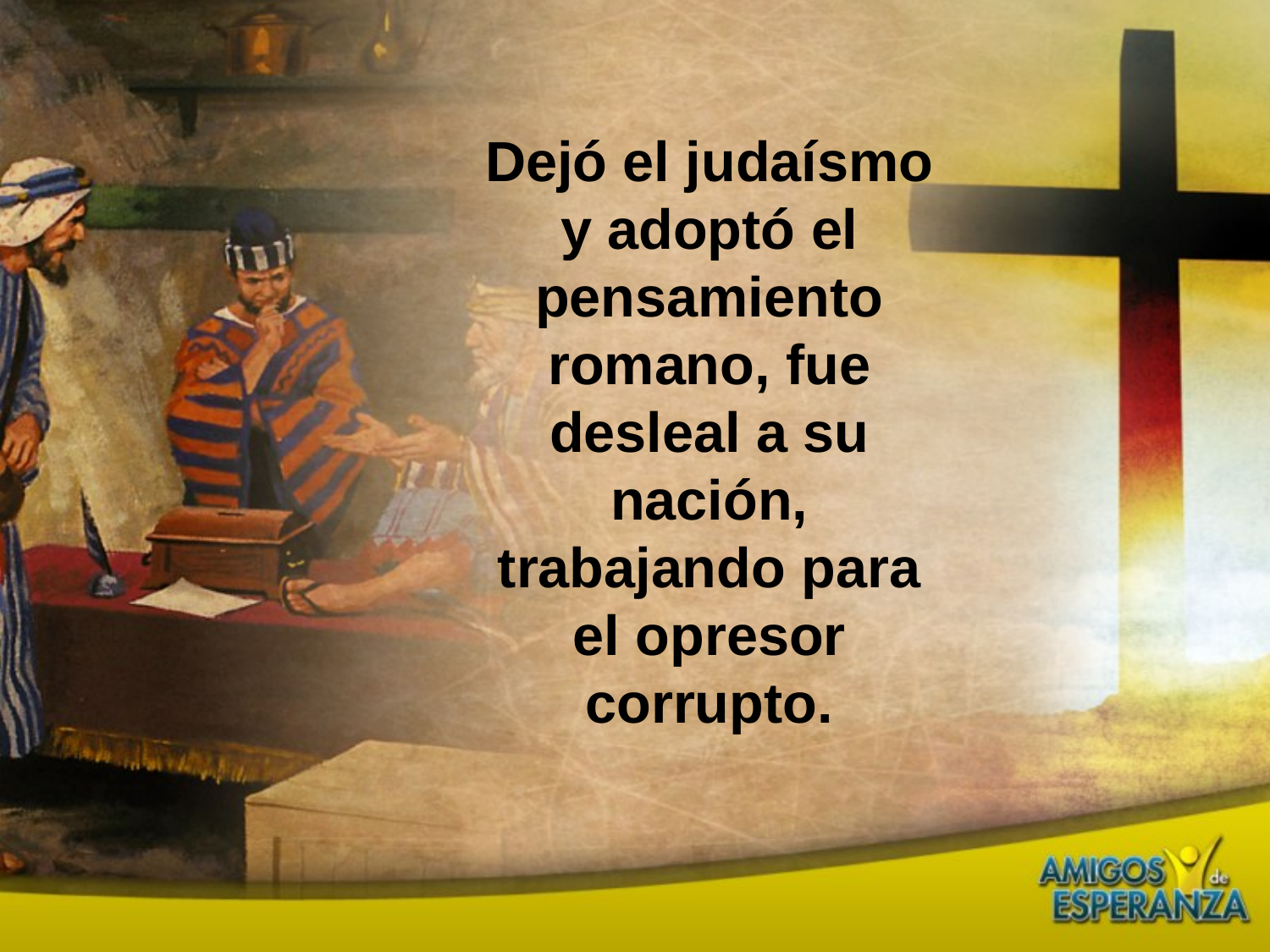

Dejó el judaísmo y adoptó el pensamiento romano, fue desleal a su nación, trabajando para el opresor corrupto.